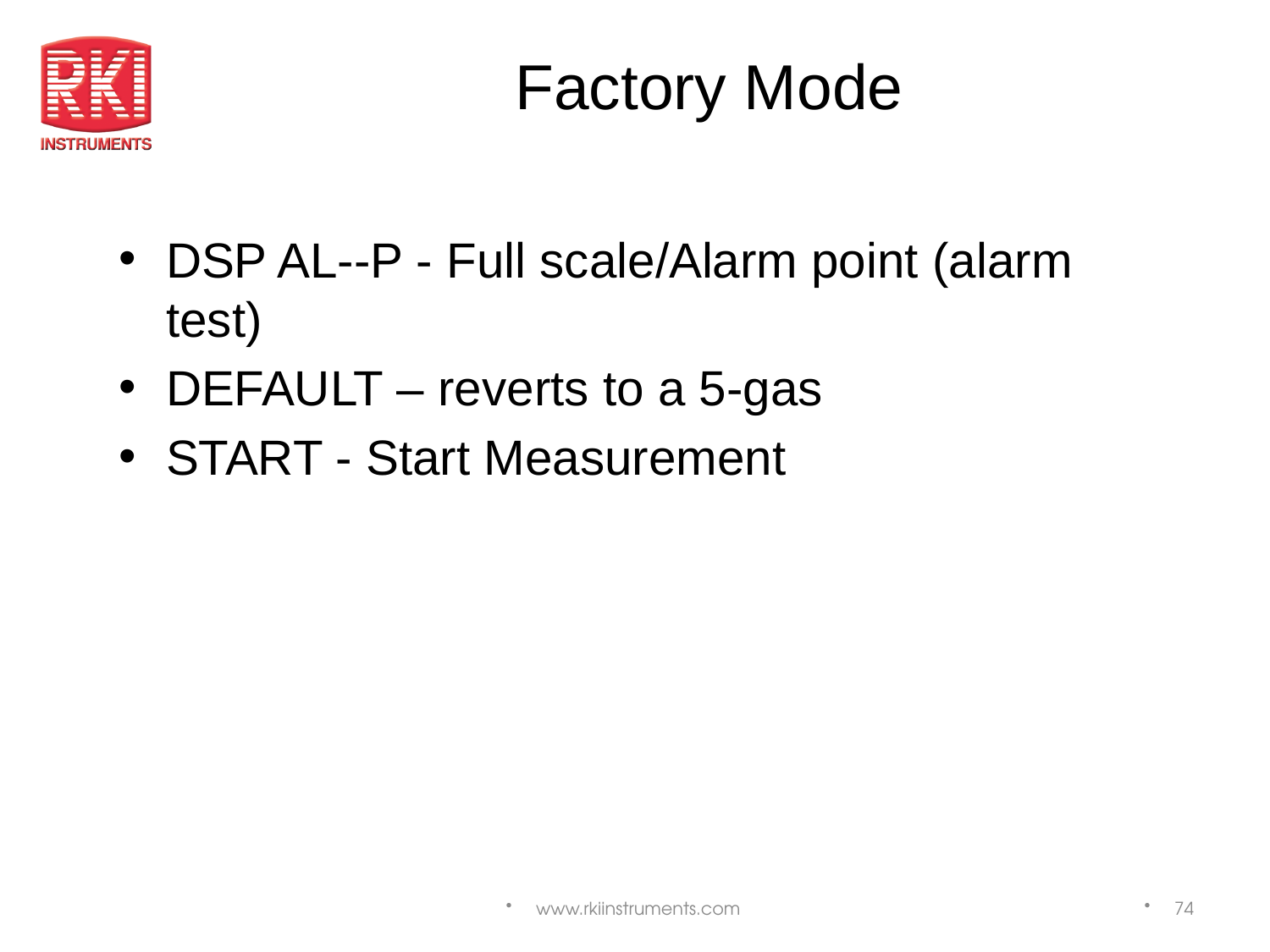

# Factory Mode
DSP AL--P - Full scale/Alarm point (alarm test)
DEFAULT – reverts to a 5-gas
START - Start Measurement
www.rkiinstruments.com
74